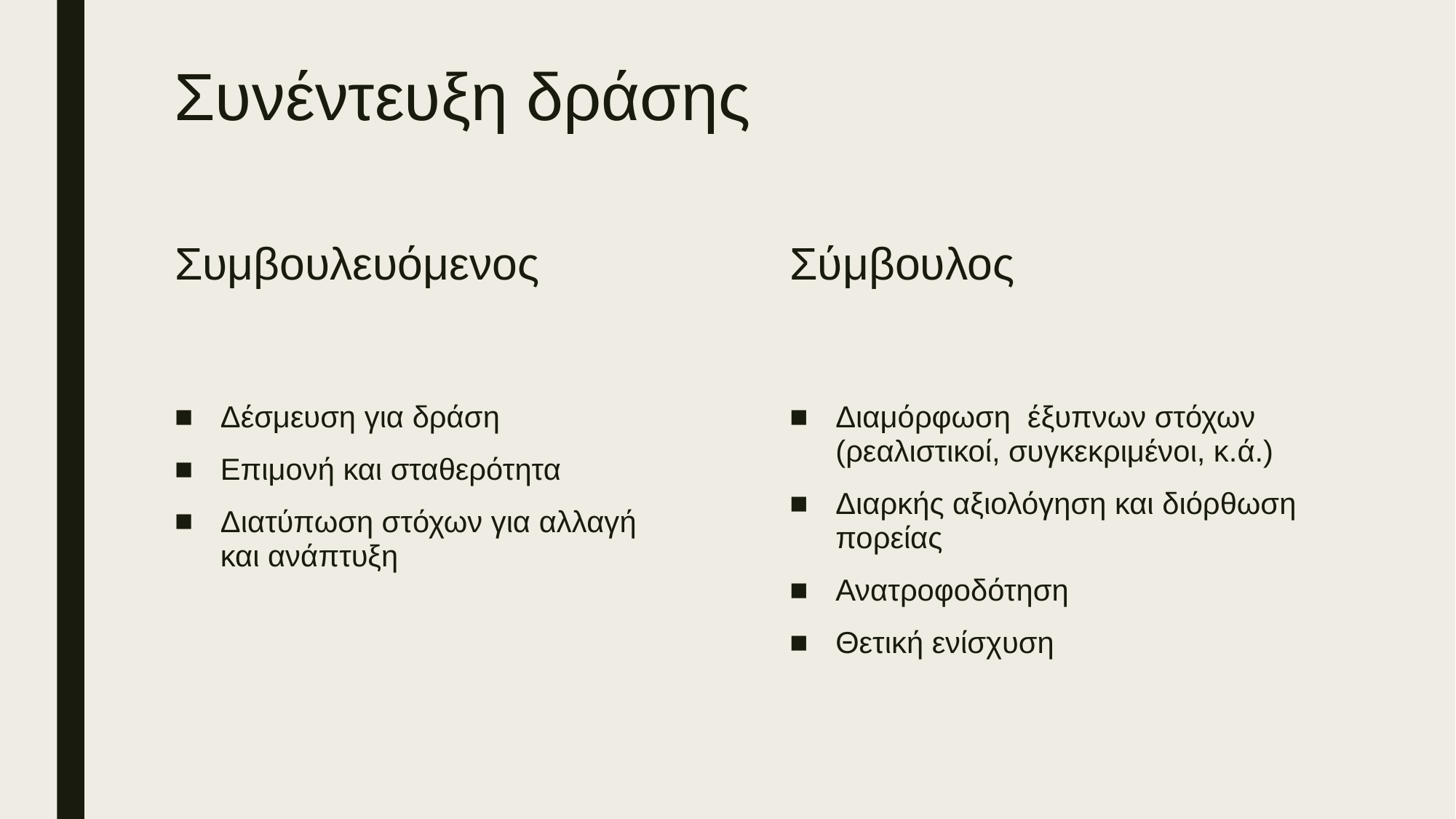

# Συνέντευξη δράσης
Συμβουλευόμενος
Σύμβουλος
Δέσμευση για δράση
Επιμονή και σταθερότητα
Διατύπωση στόχων για αλλαγή και ανάπτυξη
Διαμόρφωση  έξυπνων στόχων (ρεαλιστικοί, συγκεκριμένοι, κ.ά.)
Διαρκής αξιολόγηση και διόρθωση πορείας
Ανατροφοδότηση
Θετική ενίσχυση